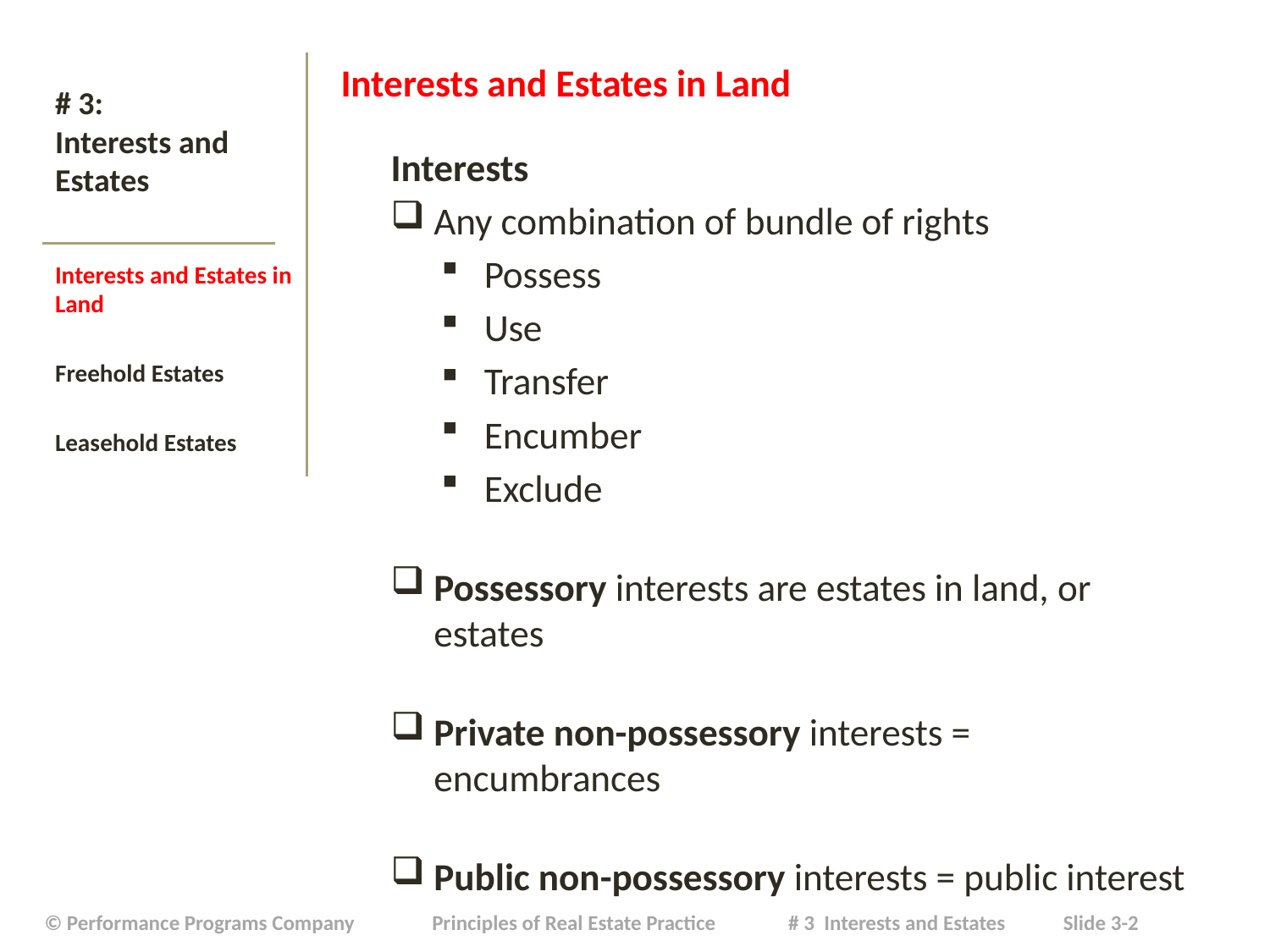

Interests and Estates in Land

Interests
Any combination of bundle of rights
Possess
Use
Transfer
Encumber
Exclude
Possessory interests are estates in land, or estates
Private non-possessory interests = encumbrances
Public non-possessory interests = public interest
# # 3: Interests and Estates

Interests and Estates in Land

Freehold Estates

Leasehold Estates

| © Performance Programs Company Principles of Real Estate Practice # 3 Interests and Estates Slide 3-2 |
| --- |